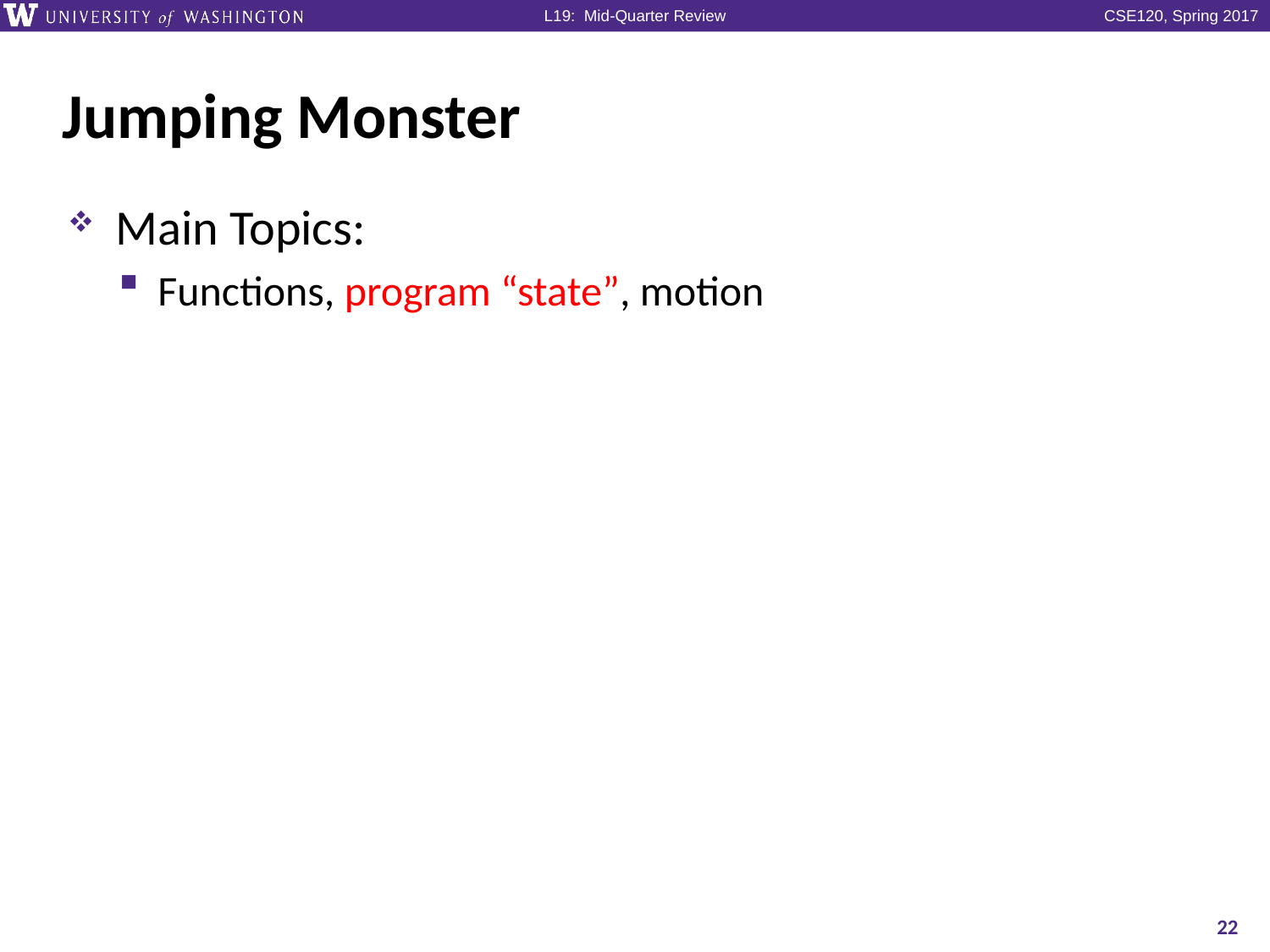

# Jumping Monster
Main Topics:
Functions, program “state”, motion
22